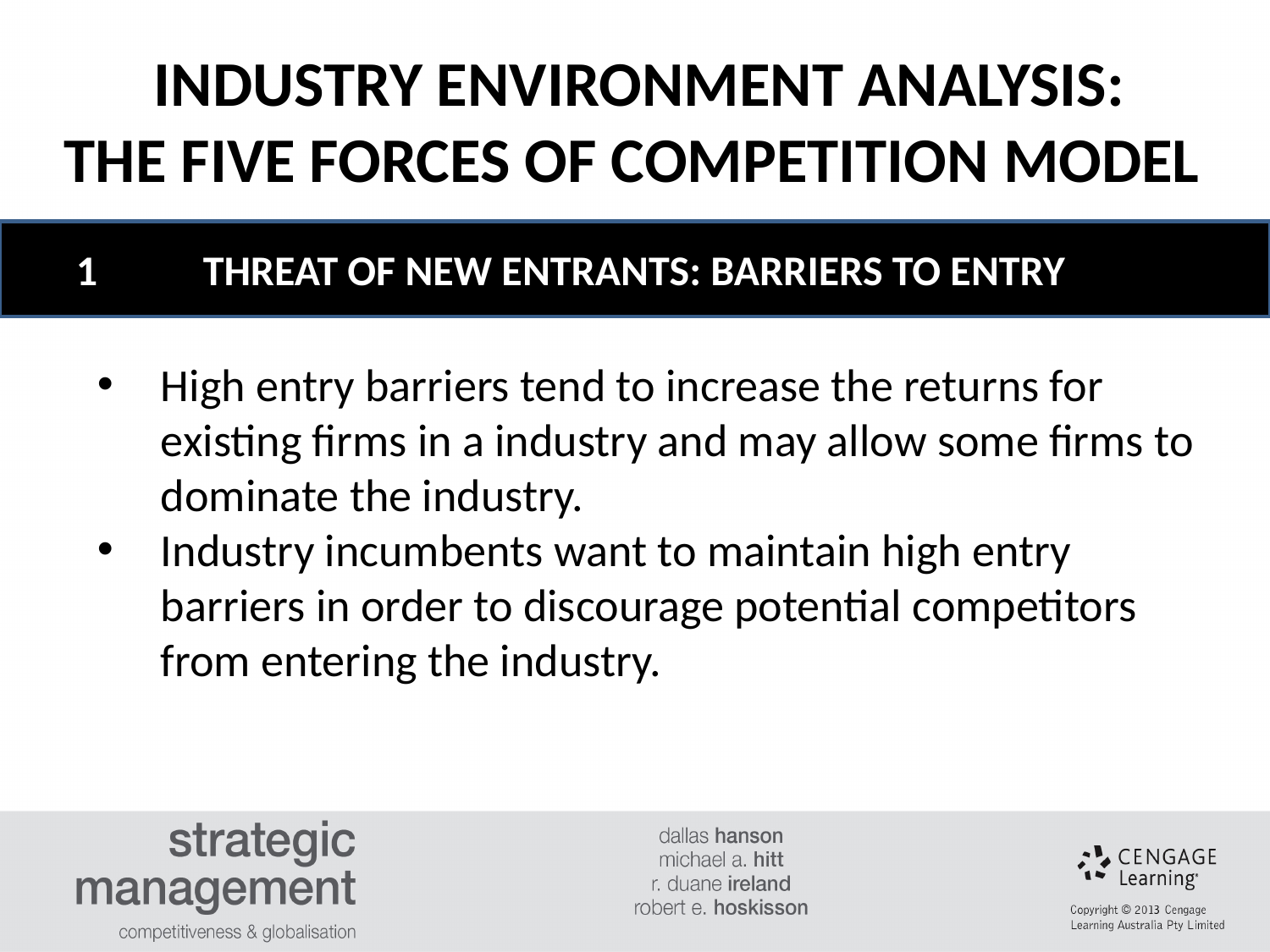

INDUSTRY ENVIRONMENT ANALYSIS:
THE FIVE FORCES OF COMPETITION MODEL
#

1	THREAT OF NEW ENTRANTS: BARRIERS TO ENTRY
High entry barriers tend to increase the returns for existing firms in a industry and may allow some firms to dominate the industry.
Industry incumbents want to maintain high entry barriers in order to discourage potential competitors from entering the industry.